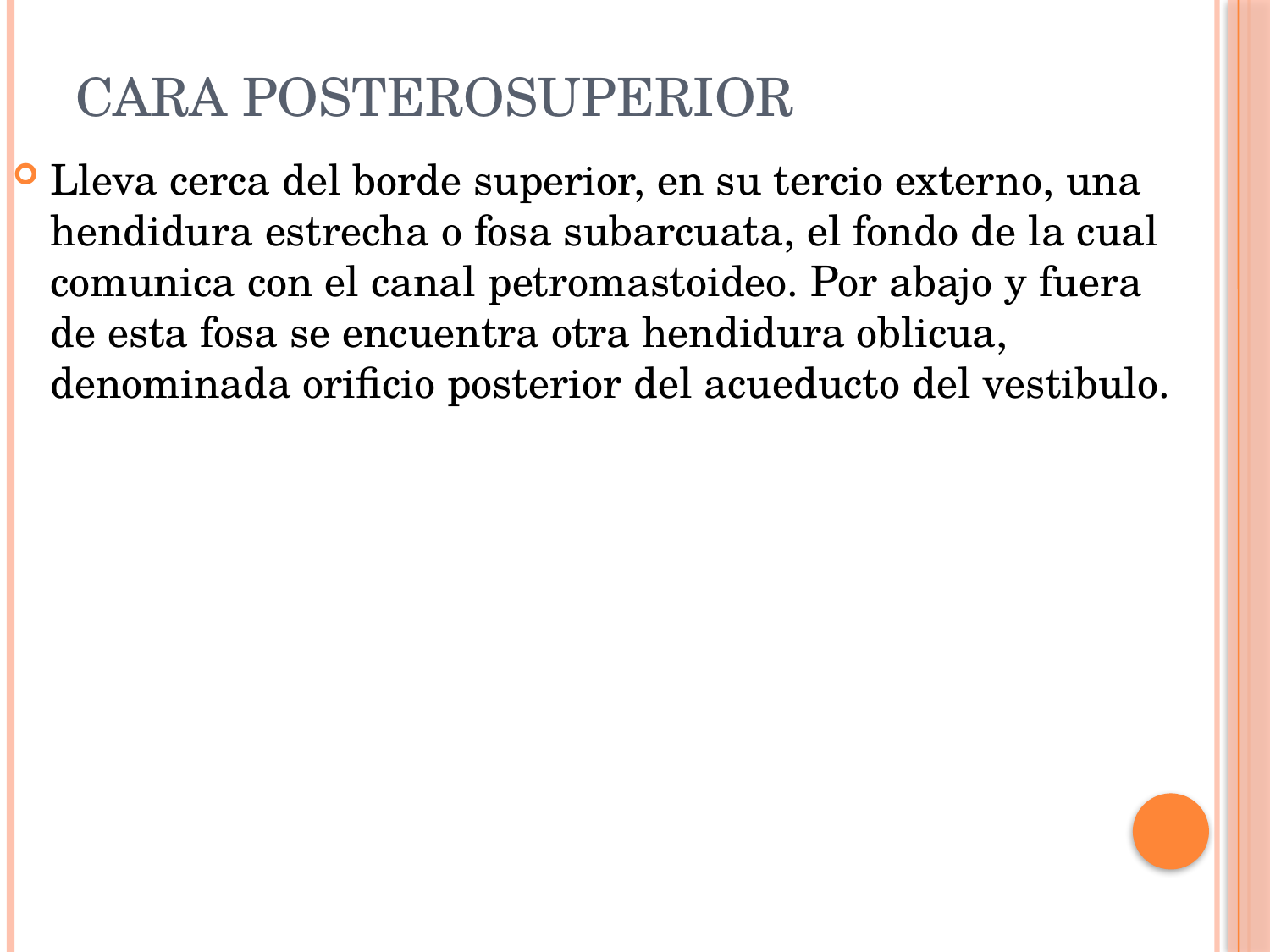

# Cara posterosuperior
Lleva cerca del borde superior, en su tercio externo, una hendidura estrecha o fosa subarcuata, el fondo de la cual comunica con el canal petromastoideo. Por abajo y fuera de esta fosa se encuentra otra hendidura oblicua, denominada orificio posterior del acueducto del vestibulo.